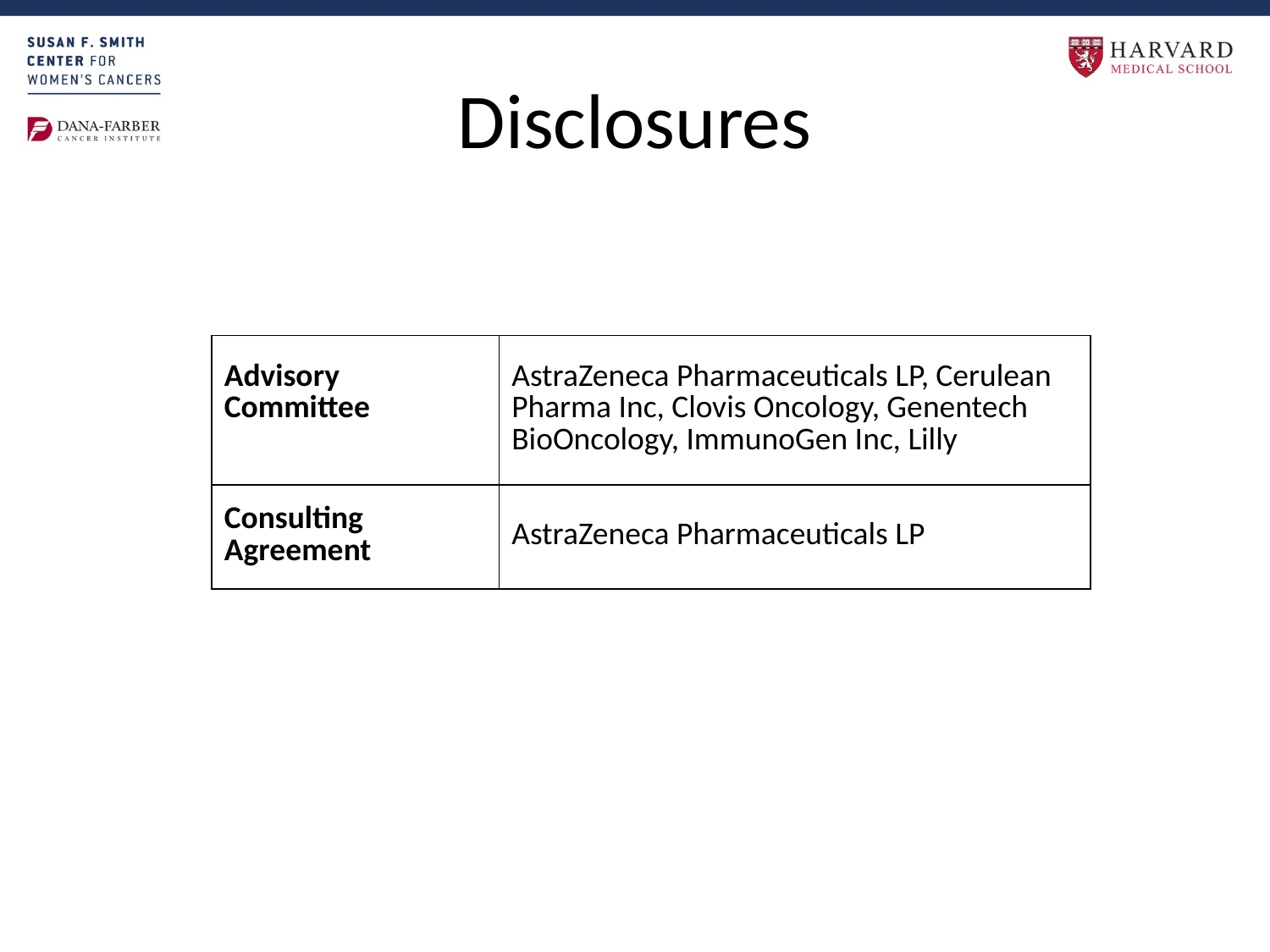

# Disclosures
| Advisory Committee | AstraZeneca Pharmaceuticals LP, Cerulean Pharma Inc, Clovis Oncology, Genentech BioOncology, ImmunoGen Inc, Lilly |
| --- | --- |
| Consulting Agreement | AstraZeneca Pharmaceuticals LP |